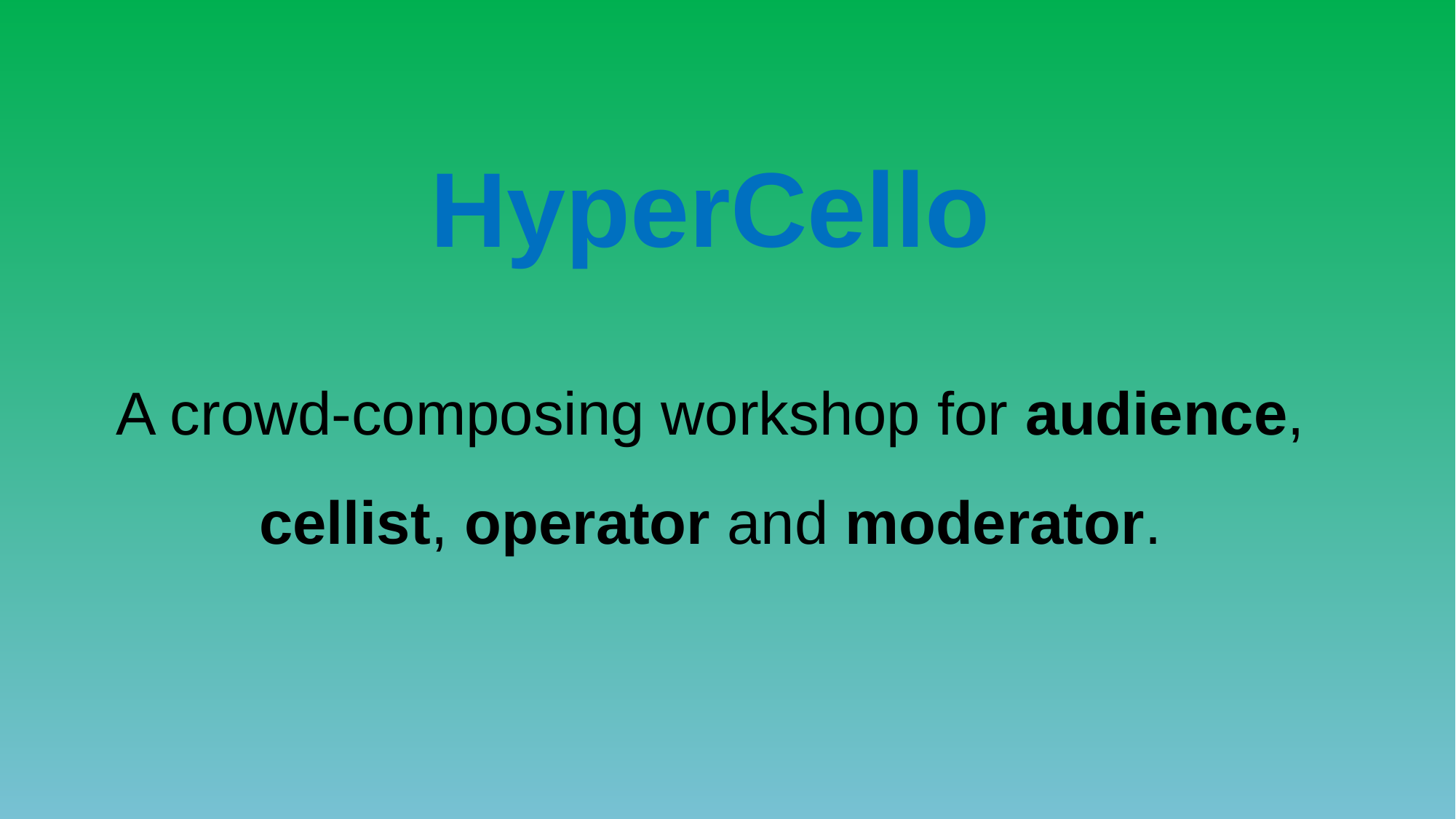

# HyperCello
A crowd-composing workshop for audience, cellist, operator and moderator.